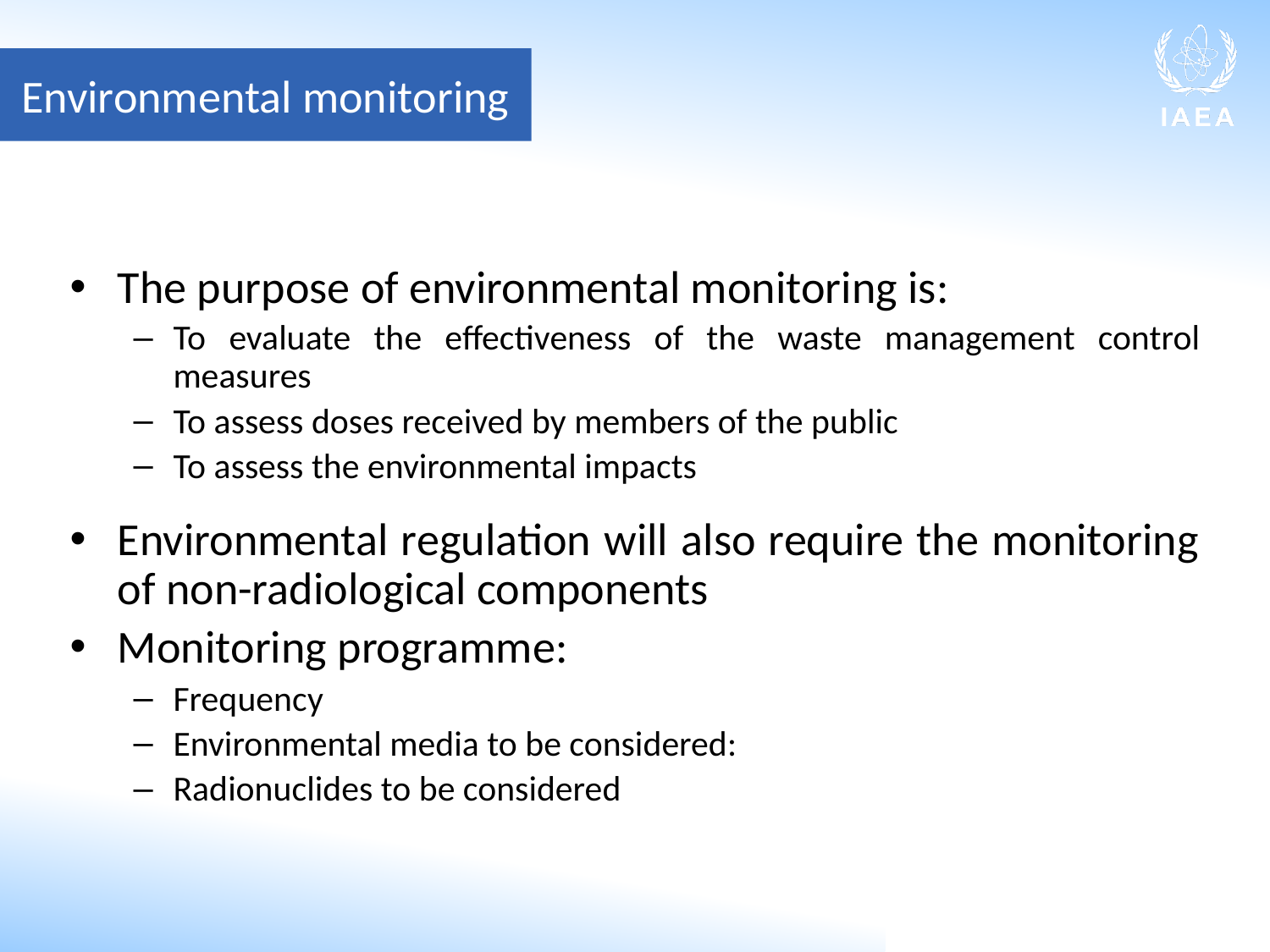

Environmental monitoring

The purpose of environmental monitoring is:
To evaluate the effectiveness of the waste management control measures
To assess doses received by members of the public
To assess the environmental impacts

Environmental regulation will also require the monitoring of non-radiological components
Monitoring programme:
Frequency
Environmental media to be considered:
Radionuclides to be considered